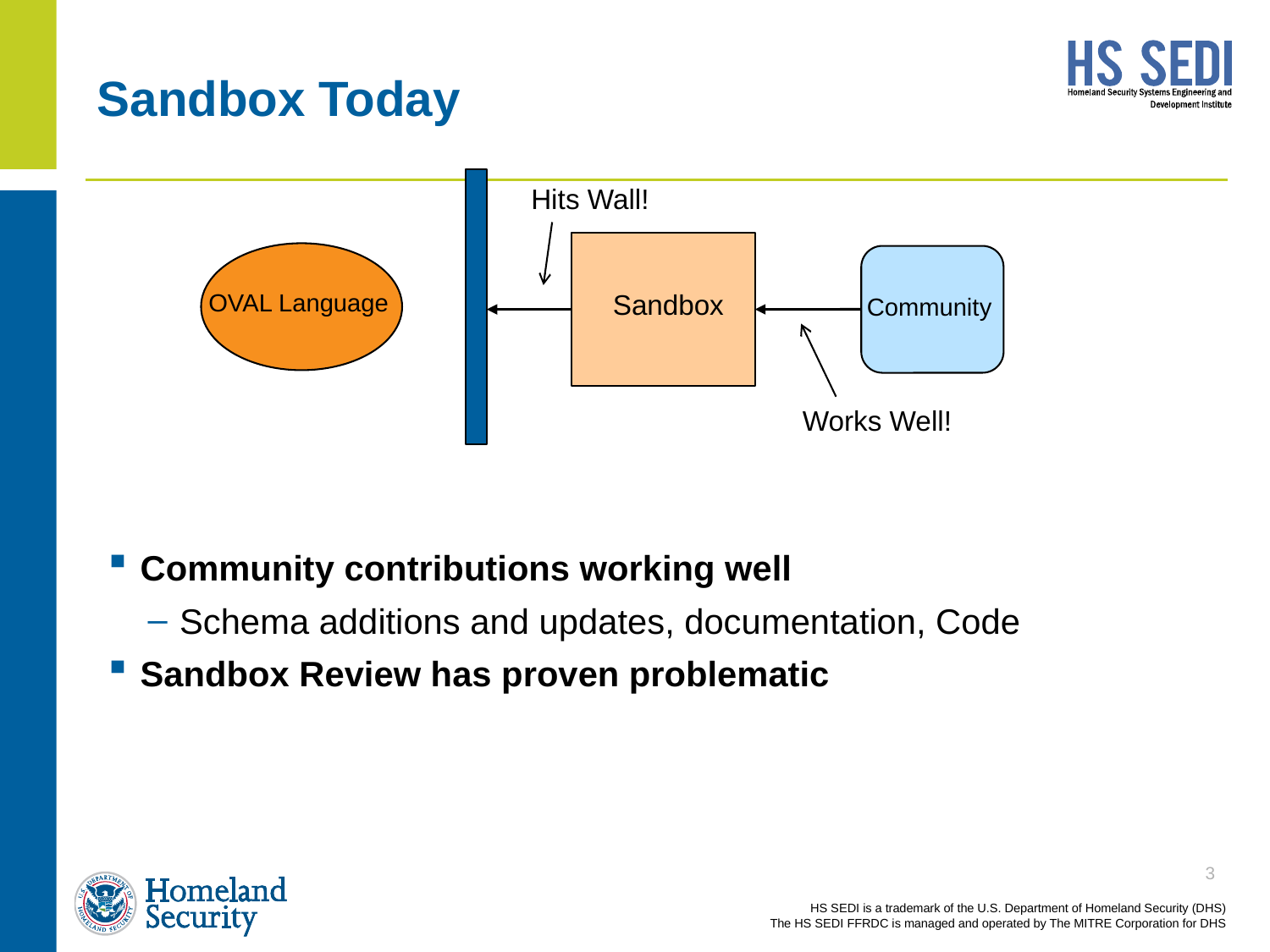

# Sandbox Today

Hits Wall!

OVAL Language
Sandbox
Community
Works Well!
Community contributions working well
Schema additions and updates, documentation, Code
Sandbox Review has proven problematic
3